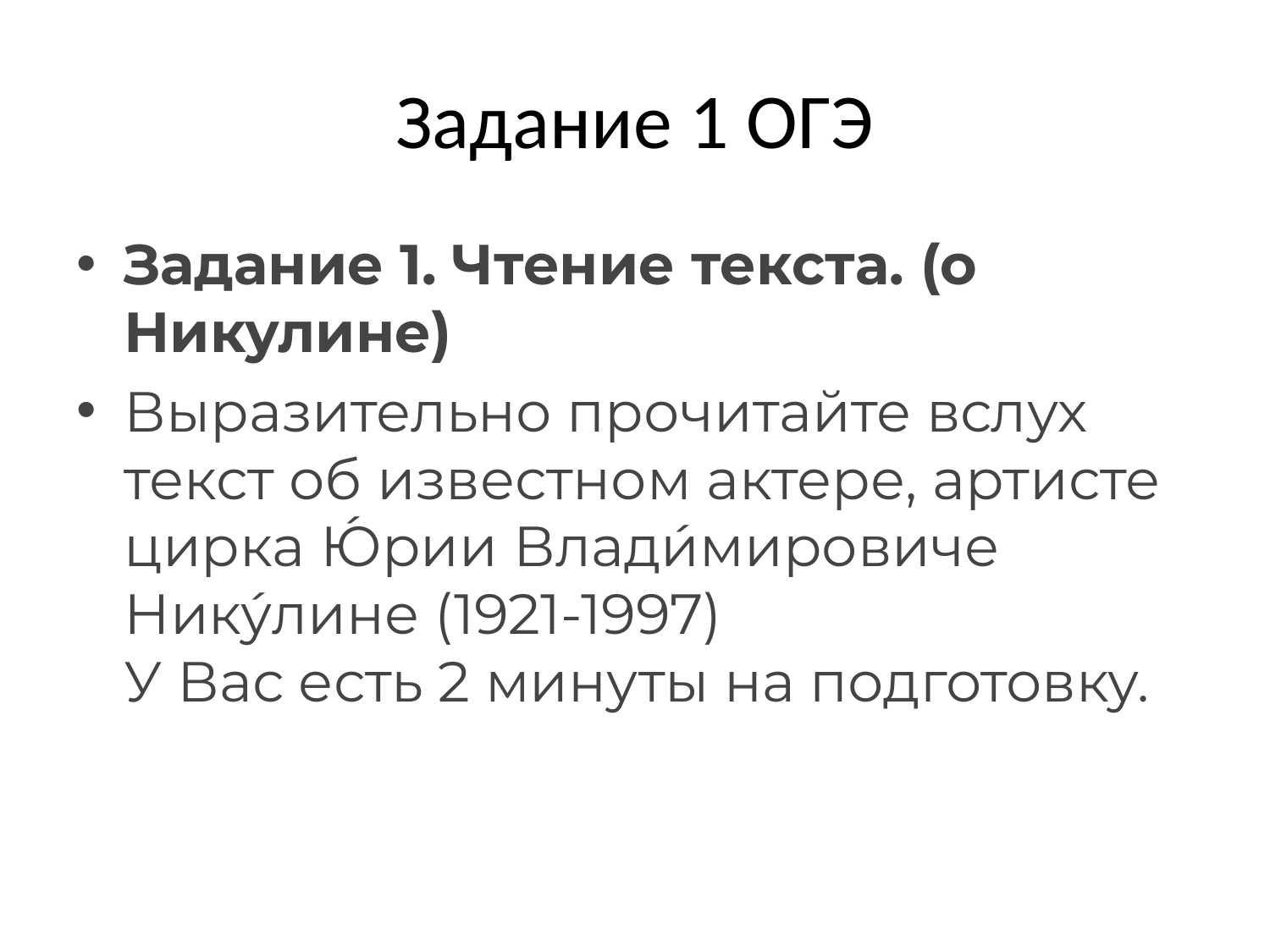

# Задание 1 ОГЭ
Задание 1. Чтение текста. (о Никулине)
Выразительно прочитайте вслух текст об известном актере, артисте цирка Ю́рии Влади́мировиче Нику́лине (1921-1997)
У Вас есть 2 минуты на подготовку.